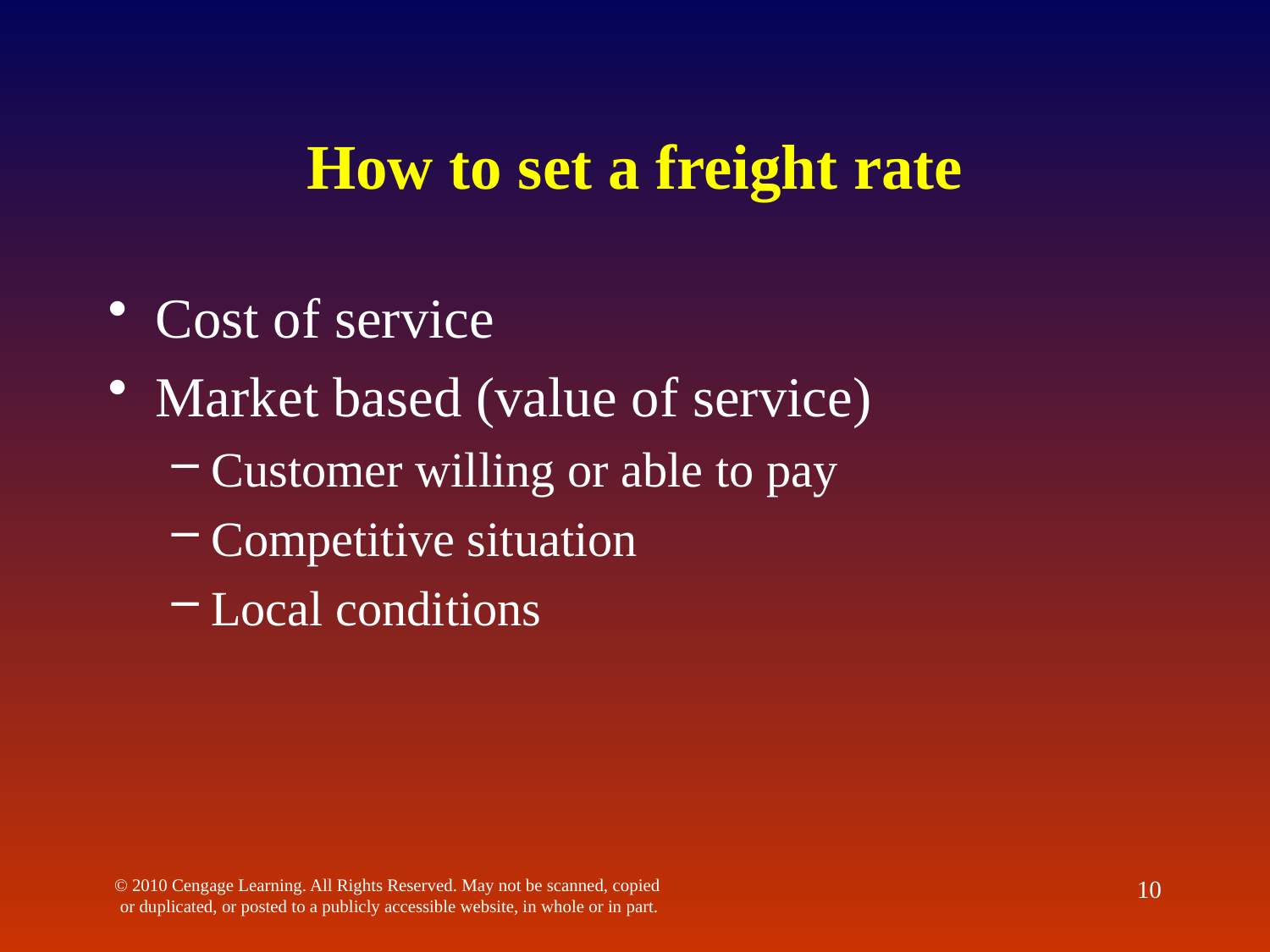

# How to set a freight rate
Cost of service
Market based (value of service)
Customer willing or able to pay
Competitive situation
Local conditions
© 2010 Cengage Learning. All Rights Reserved. May not be scanned, copied   or duplicated, or posted to a publicly accessible website, in whole or in part.
10